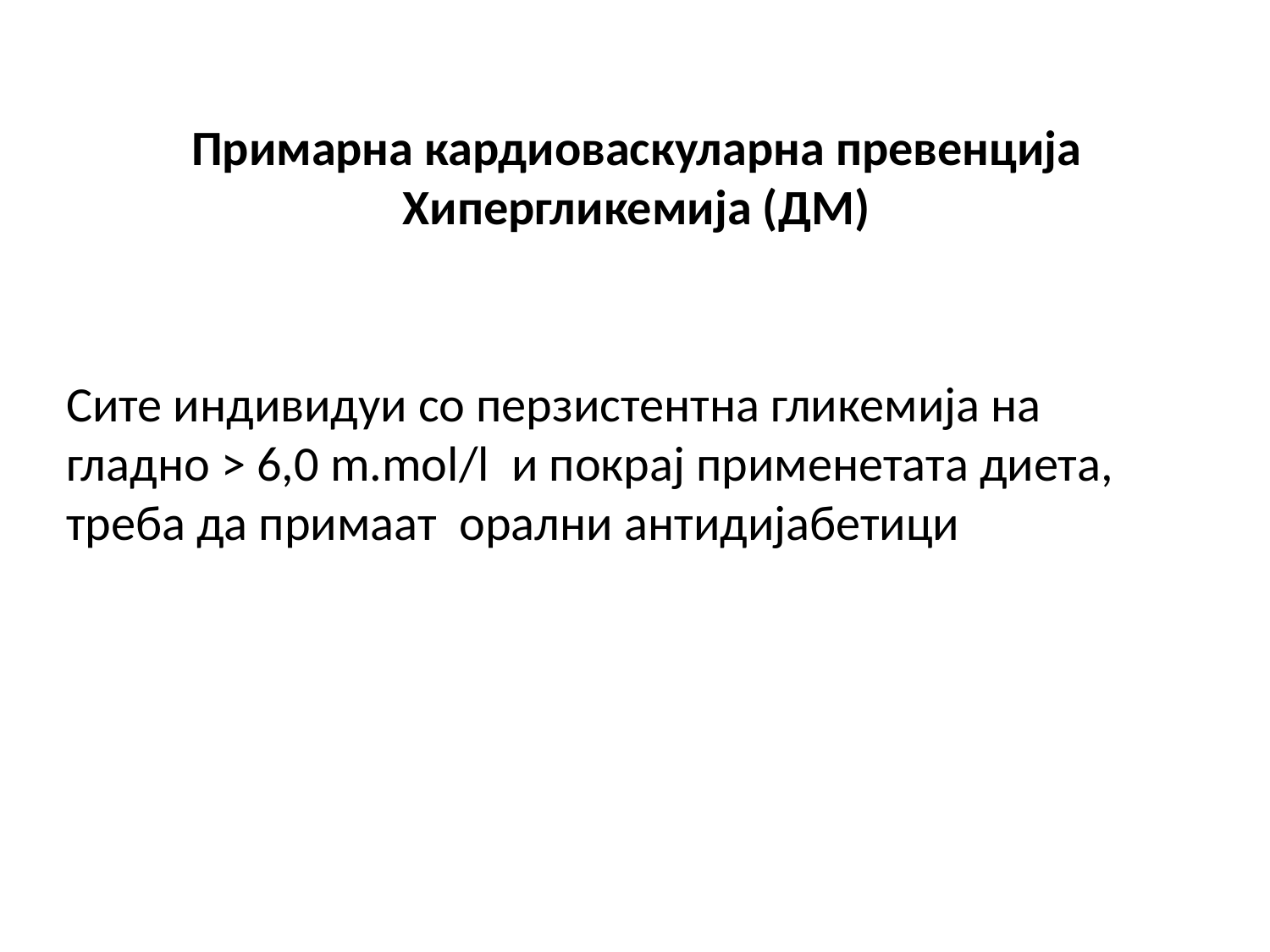

# Примарна кардиоваскуларна превенција Хипергликемија (ДМ)
Сите индивидуи со перзистентна гликемија на
гладно > 6,0 m.mol/l  и покрај применетата диета,
треба да примаат  орални антидијабетици